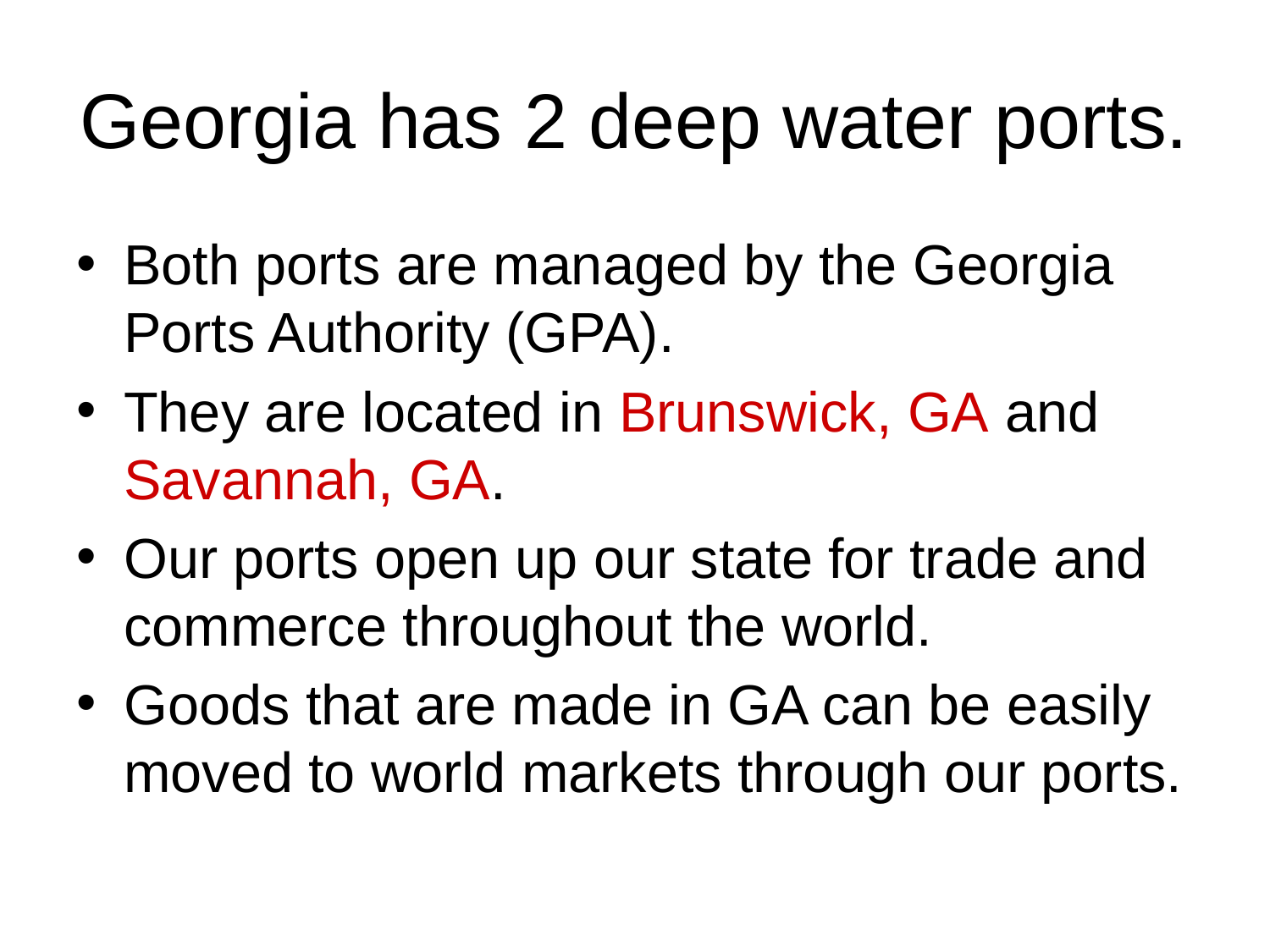

# Georgia has 2 deep water ports.
Both ports are managed by the Georgia Ports Authority (GPA).
They are located in Brunswick, GA and Savannah, GA.
Our ports open up our state for trade and commerce throughout the world.
Goods that are made in GA can be easily moved to world markets through our ports.